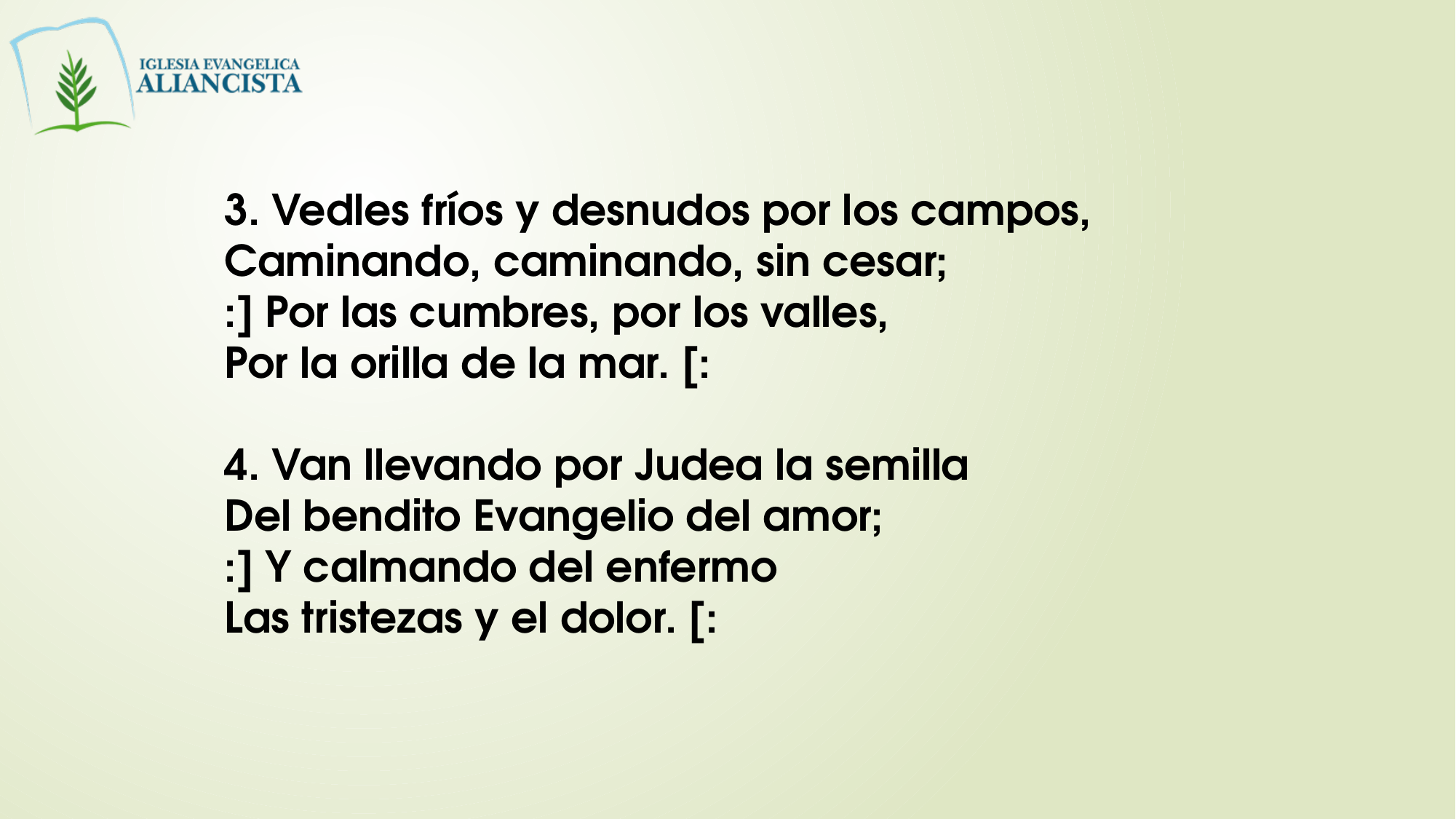

3. Vedles fríos y desnudos por los campos,
Caminando, caminando, sin cesar;
:] Por las cumbres, por los valles,
Por la orilla de la mar. [:

4. Van llevando por Judea la semilla
Del bendito Evangelio del amor;
:] Y calmando del enfermo
Las tristezas y el dolor. [: